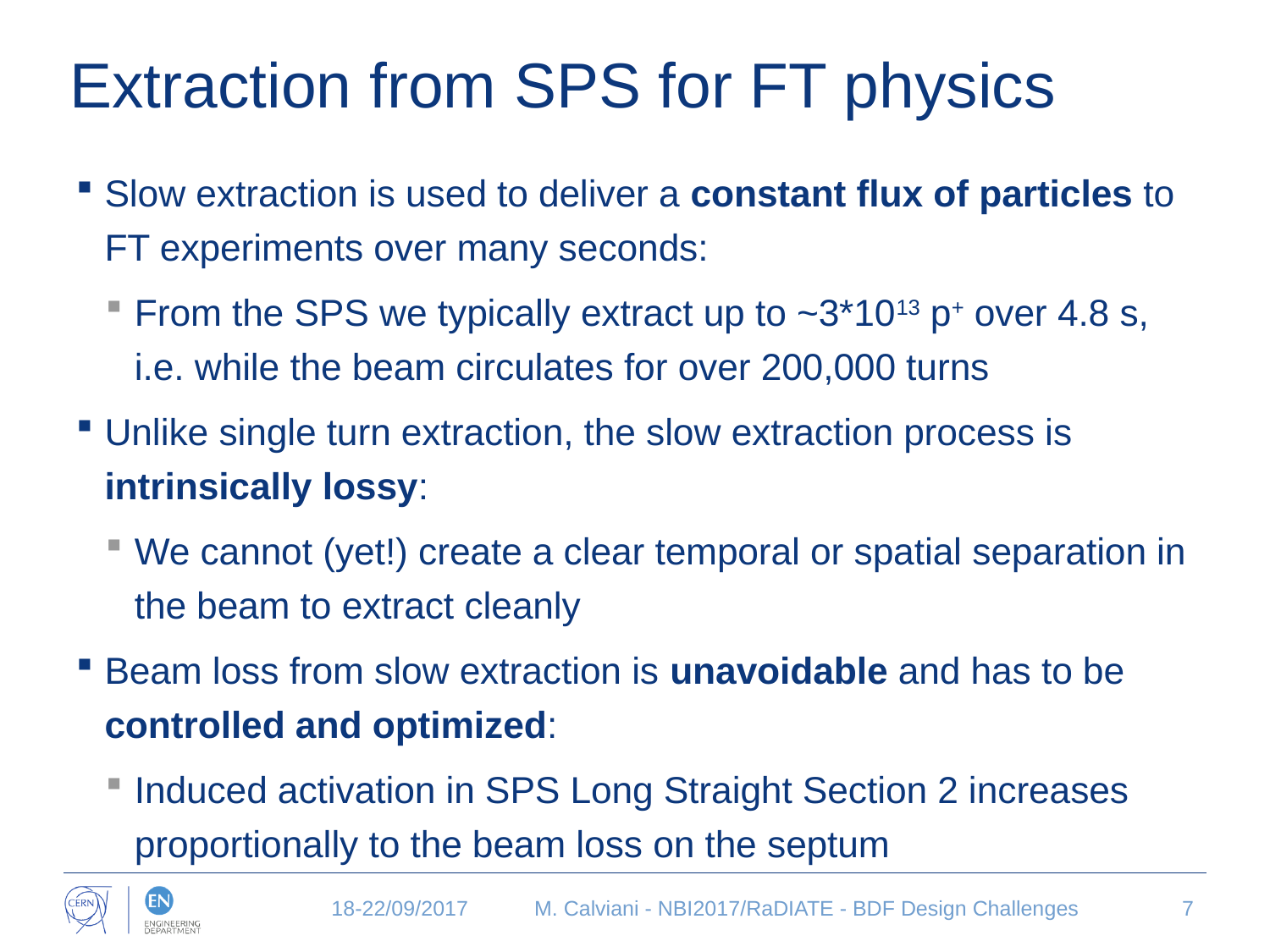

# Extraction from SPS for FT physics
Slow extraction is used to deliver a constant flux of particles to FT experiments over many seconds:
From the SPS we typically extract up to ~3*1013 p+ over 4.8 s, i.e. while the beam circulates for over 200,000 turns
Unlike single turn extraction, the slow extraction process is intrinsically lossy:
We cannot (yet!) create a clear temporal or spatial separation in the beam to extract cleanly
Beam loss from slow extraction is unavoidable and has to be controlled and optimized:
Induced activation in SPS Long Straight Section 2 increases proportionally to the beam loss on the septum

18-22/09/2017
M. Calviani - NBI2017/RaDIATE - BDF Design Challenges
7